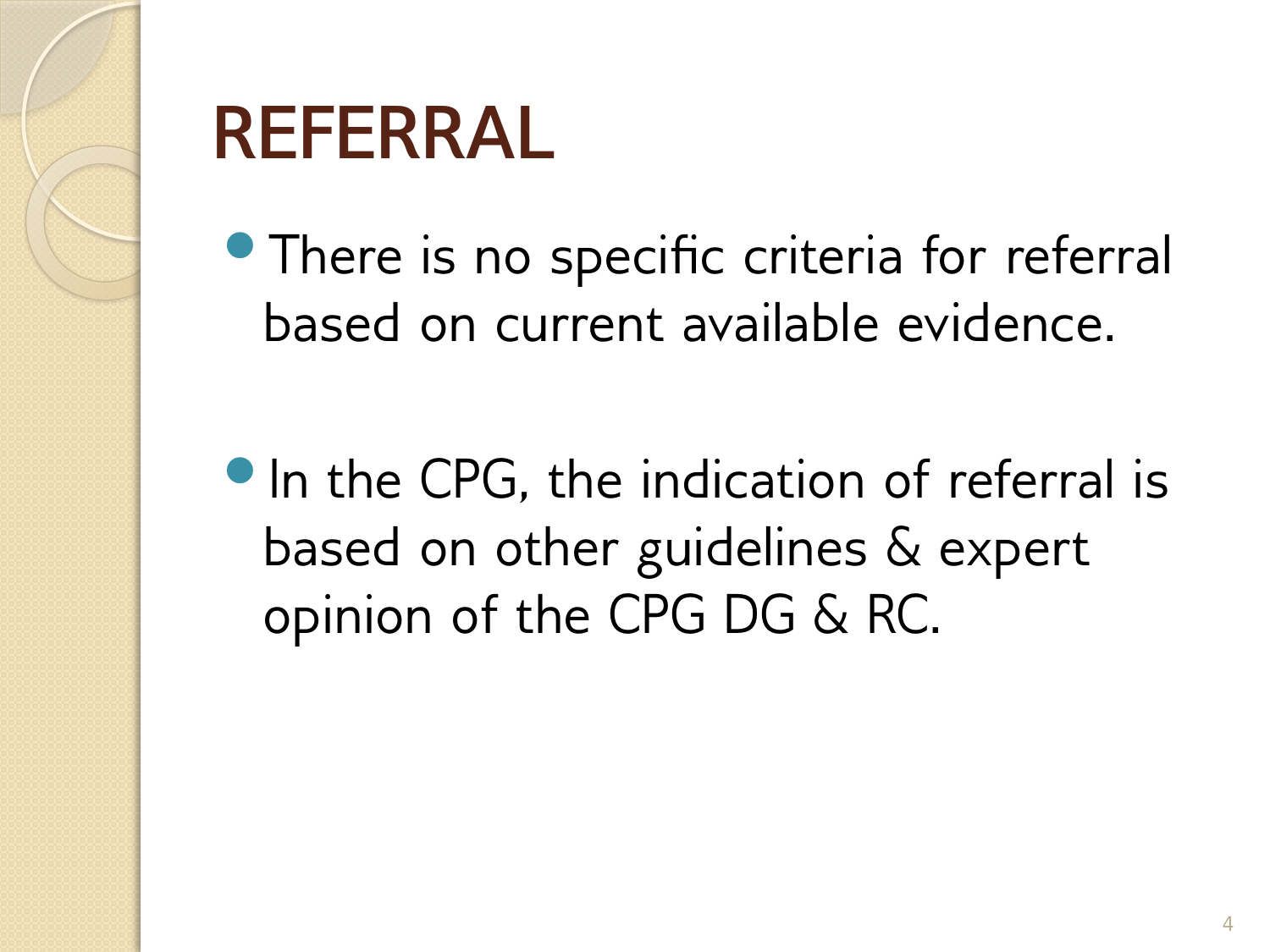

# REFERRAL
There is no specific criteria for referral based on current available evidence.

In the CPG, the indication of referral is based on other guidelines & expert opinion of the CPG DG & RC.
4